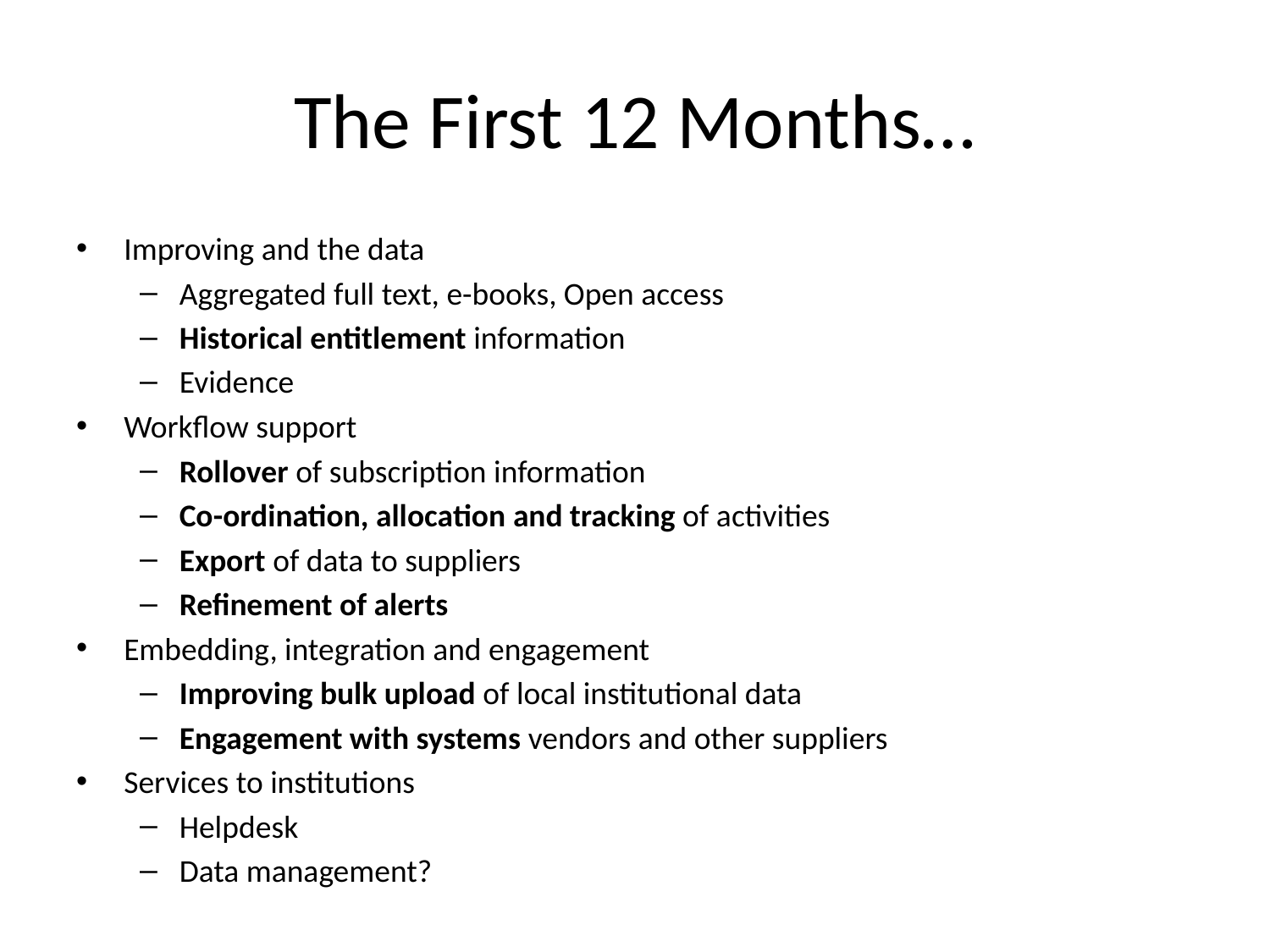

# The First 12 Months…
Improving and the data
Aggregated full text, e-books, Open access
Historical entitlement information
Evidence
Workflow support
Rollover of subscription information
Co-ordination, allocation and tracking of activities
Export of data to suppliers
Refinement of alerts
Embedding, integration and engagement
Improving bulk upload of local institutional data
Engagement with systems vendors and other suppliers
Services to institutions
Helpdesk
Data management?